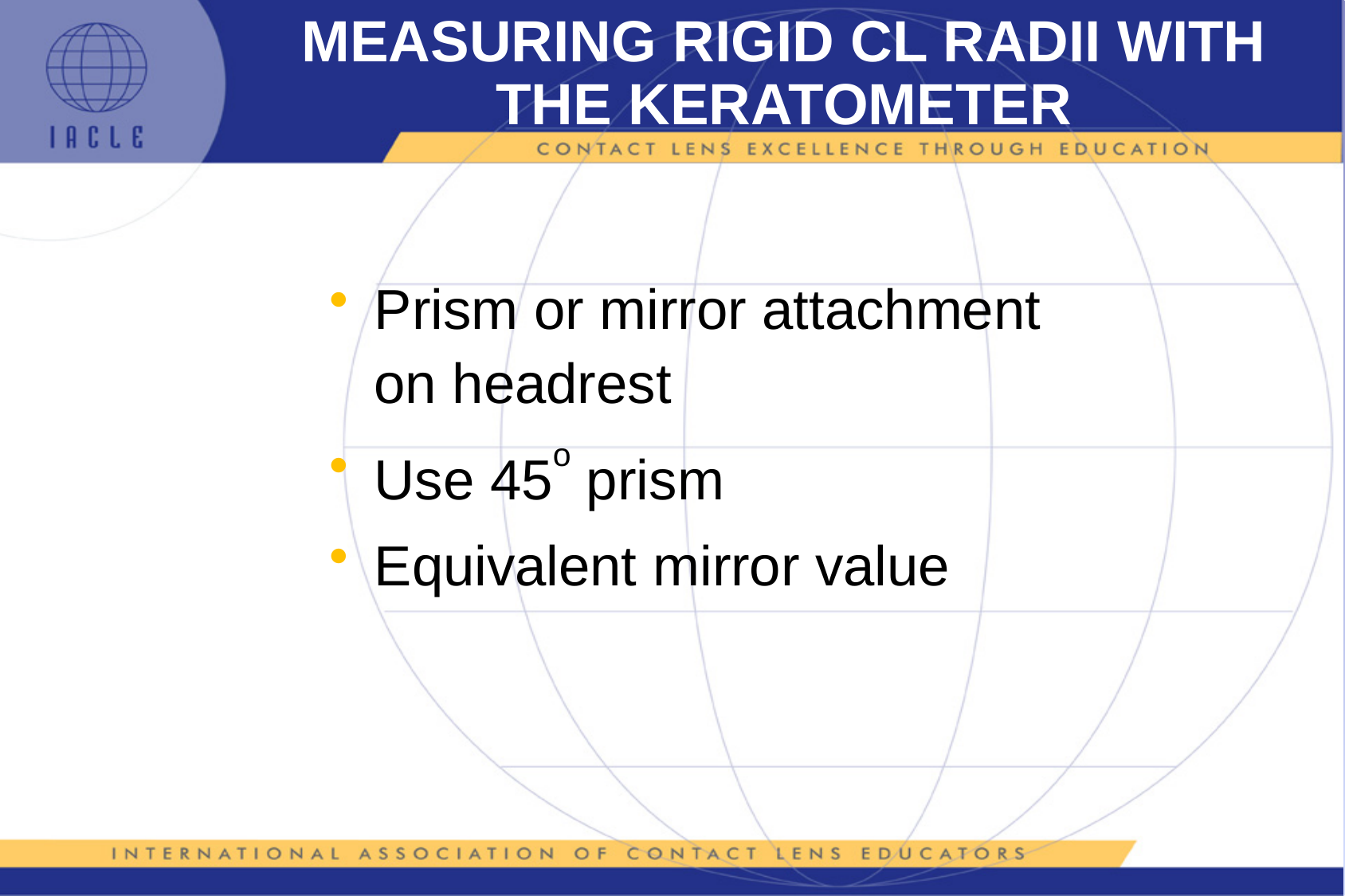

# MEASURING RIGID CL RADII WITH THE KERATOMETER
Prism or mirror attachment on headrest
Use 45o prism
Equivalent mirror value